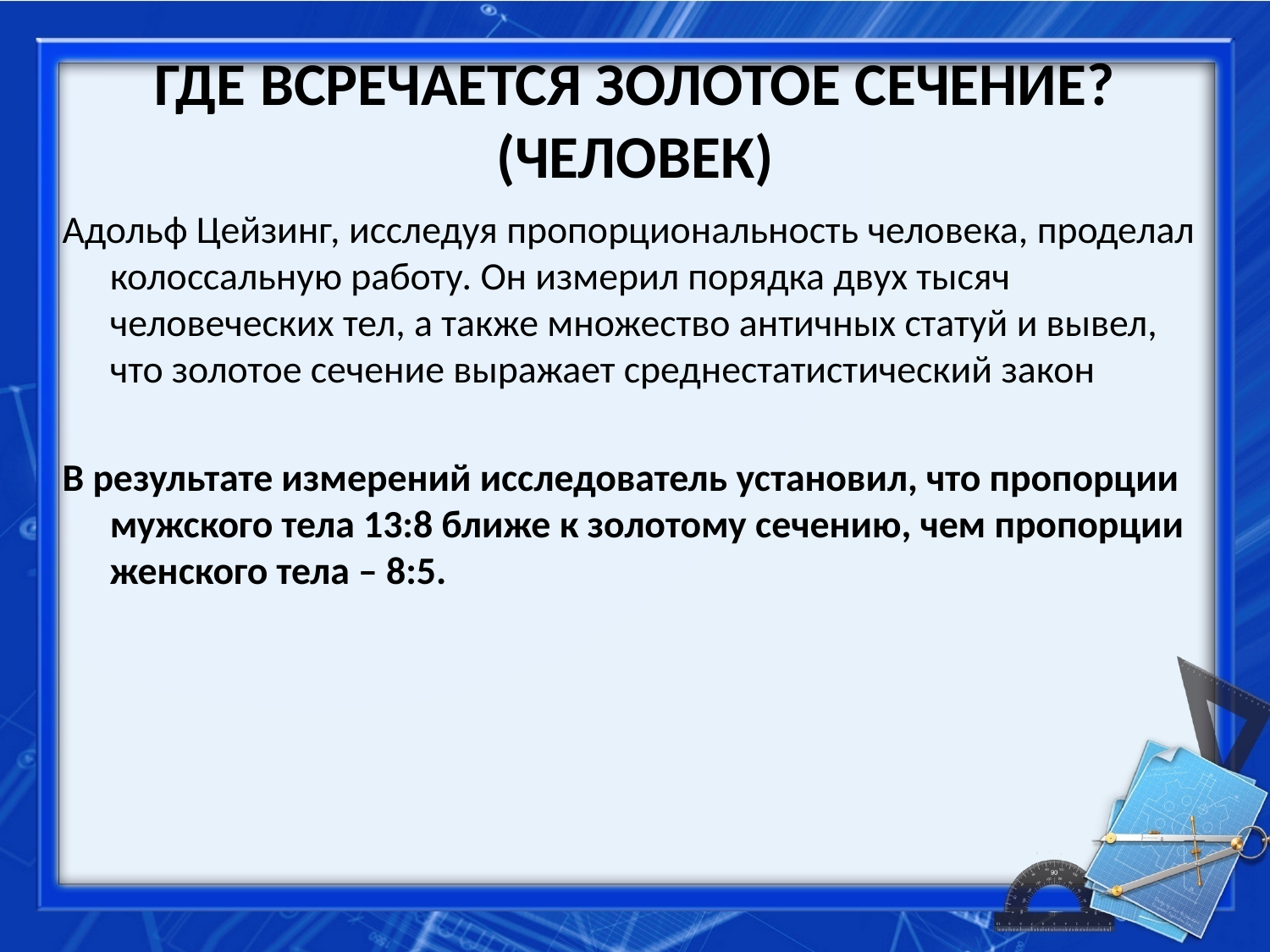

# ГДЕ ВСРЕЧАЕТСЯ ЗОЛОТОЕ СЕЧЕНИЕ? (ЧЕЛОВЕК)

Адольф Цейзинг, исследуя пропорциональность человека, проделал колоссальную работу. Он измерил порядка двух тысяч человеческих тел, а также множество античных статуй и вывел, что золотое сечение выражает среднестатистический закон

В результате измерений исследователь установил, что пропорции мужского тела 13:8 ближе к золотому сечению, чем пропорции женского тела – 8:5.